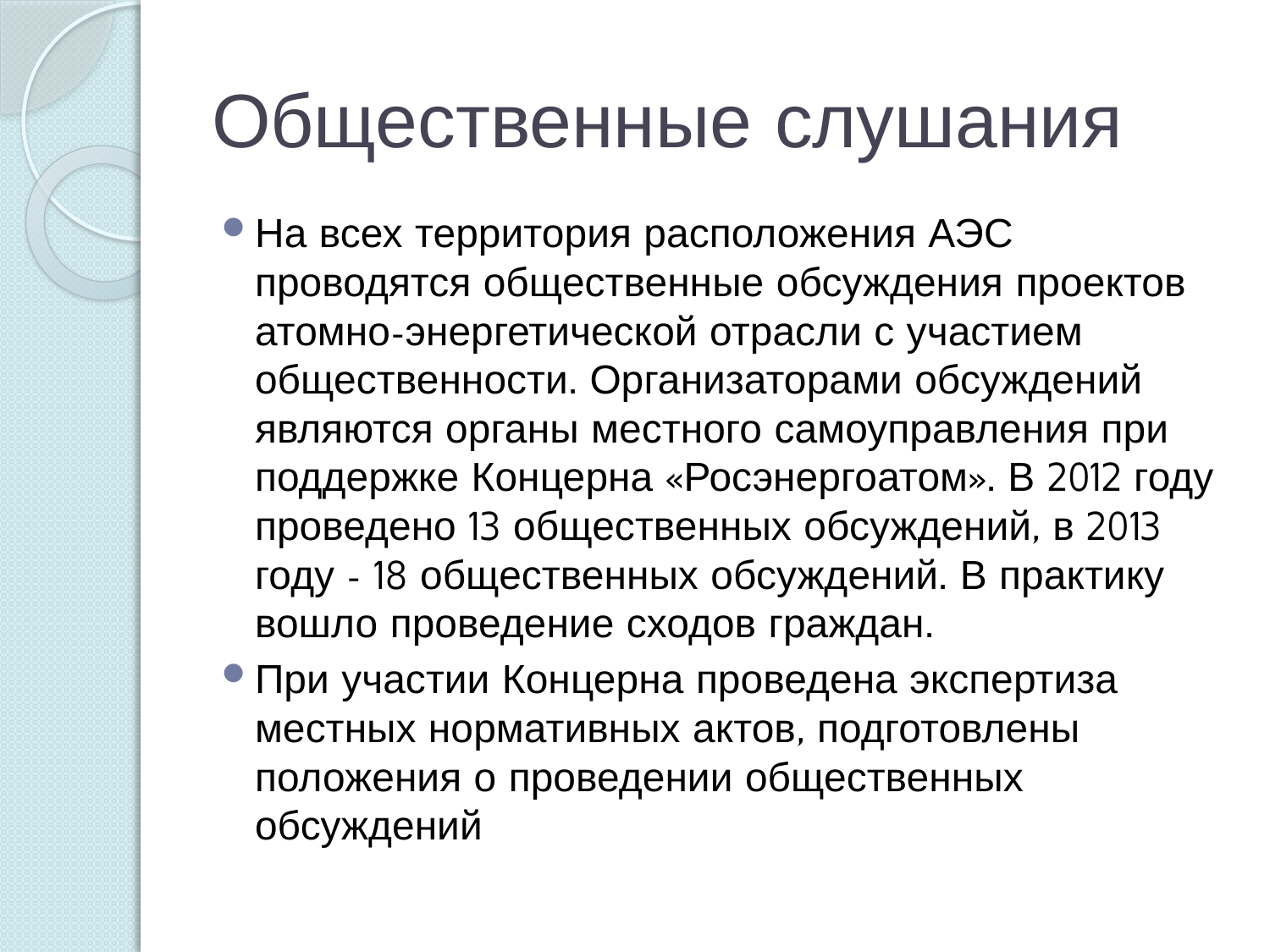

# Общественные слушания
На всех территория расположения АЭС проводятся общественные обсуждения проектов атомно-энергетической отрасли с участием общественности. Организаторами обсуждений являются органы местного самоуправления при поддержке Концерна «Росэнергоатом». В 2012 году проведено 13 общественных обсуждений, в 2013 году - 18 общественных обсуждений. В практику вошло проведение сходов граждан.
При участии Концерна проведена экспертиза местных нормативных актов, подготовлены положения о проведении общественных обсуждений